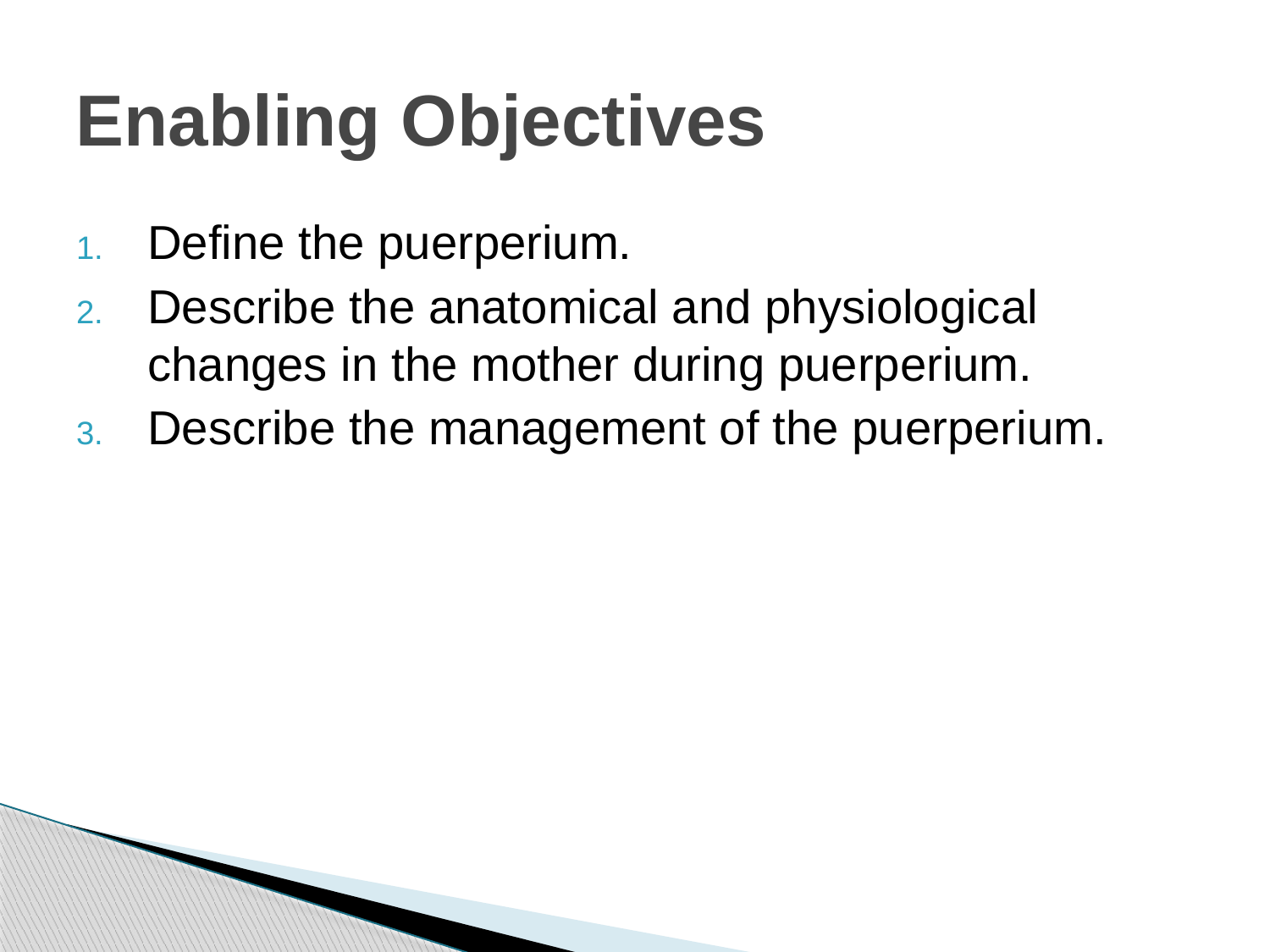

# Enabling Objectives
Define the puerperium.
Describe the anatomical and physiological changes in the mother during puerperium.
Describe the management of the puerperium.